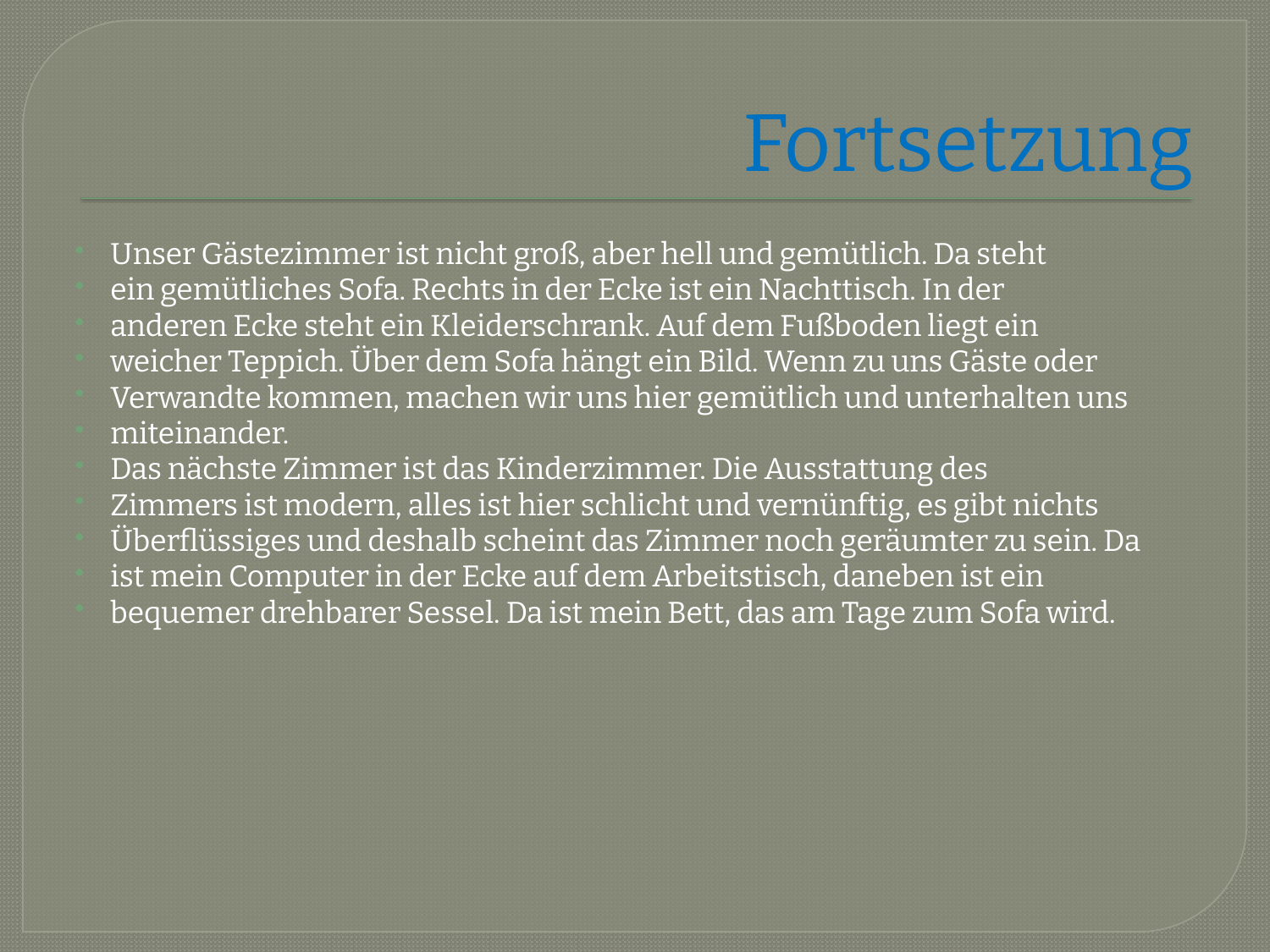

# Fortsetzung
Unser Gästezimmer ist nicht groß, aber hell und gemütlich. Da steht
ein gemütliches Sofa. Rechts in der Ecke ist ein Nachttisch. In der
anderen Ecke steht ein Kleiderschrank. Auf dem Fußboden liegt ein
weicher Teppich. Über dem Sofa hängt ein Bild. Wenn zu uns Gäste oder
Verwandte kommen, machen wir uns hier gemütlich und unterhalten uns
miteinander.
Das nächste Zimmer ist das Kinderzimmer. Die Ausstattung des
Zimmers ist modern, alles ist hier schlicht und vernünftig, es gibt nichts
Überflüssiges und deshalb scheint das Zimmer noch geräumter zu sein. Da
ist mein Computer in der Ecke auf dem Arbeitstisch, daneben ist ein
bequemer drehbarer Sessel. Da ist mein Bett, das am Tage zum Sofa wird.